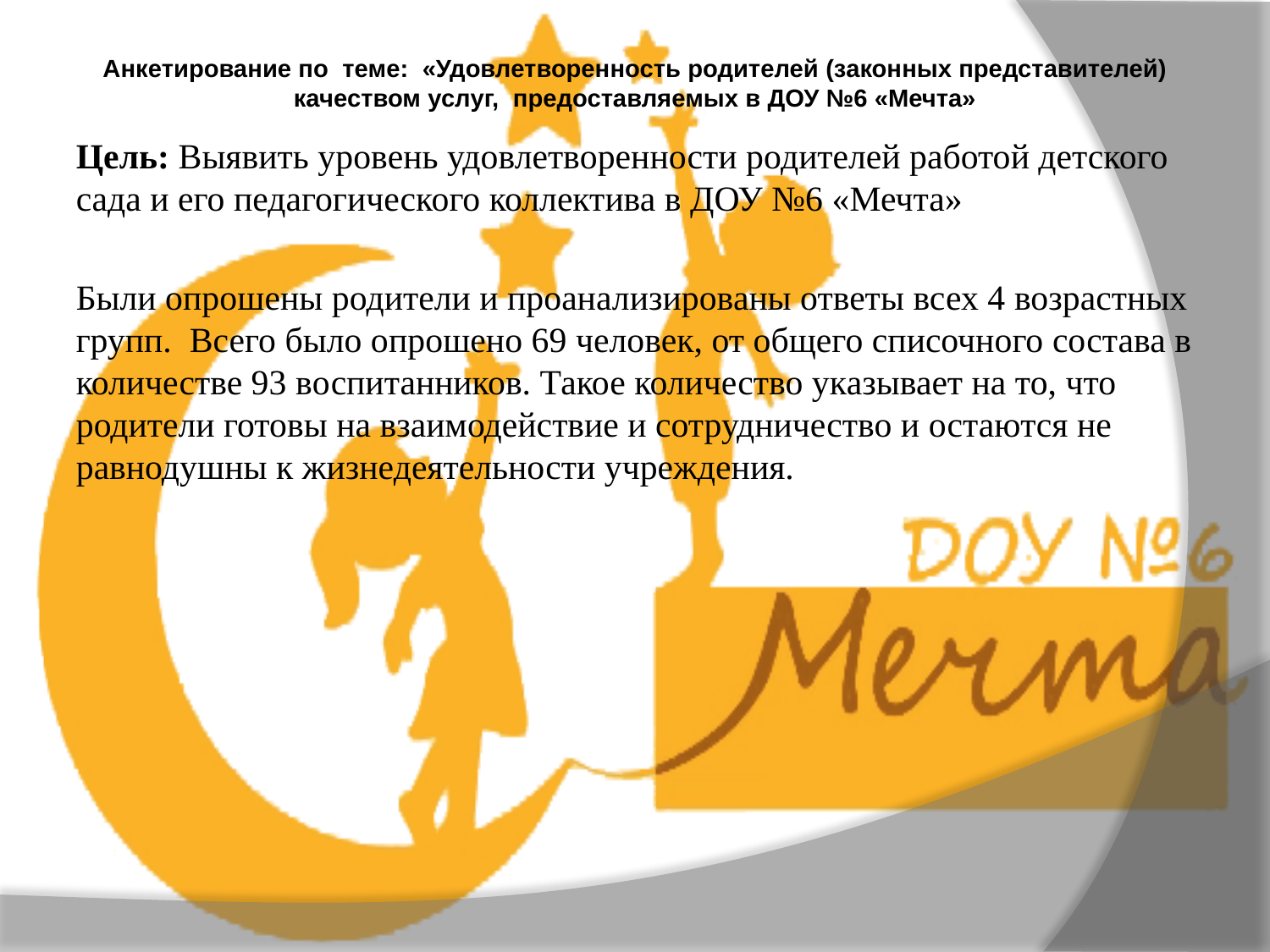

# Анкетирование по  теме:  «Удовлетворенность родителей (законных представителей) качеством услуг,  предоставляемых в ДОУ №6 «Мечта»
Цель: Выявить уровень удовлетворенности родителей работой детского сада и его педагогического коллектива в ДОУ №6 «Мечта»

Были опрошены родители и проанализированы ответы всех 4 возрастных групп.  Всего было опрошено 69 человек, от общего списочного состава в количестве 93 воспитанников. Такое количество указывает на то, что родители готовы на взаимодействие и сотрудничество и остаются не равнодушны к жизнедеятельности учреждения.